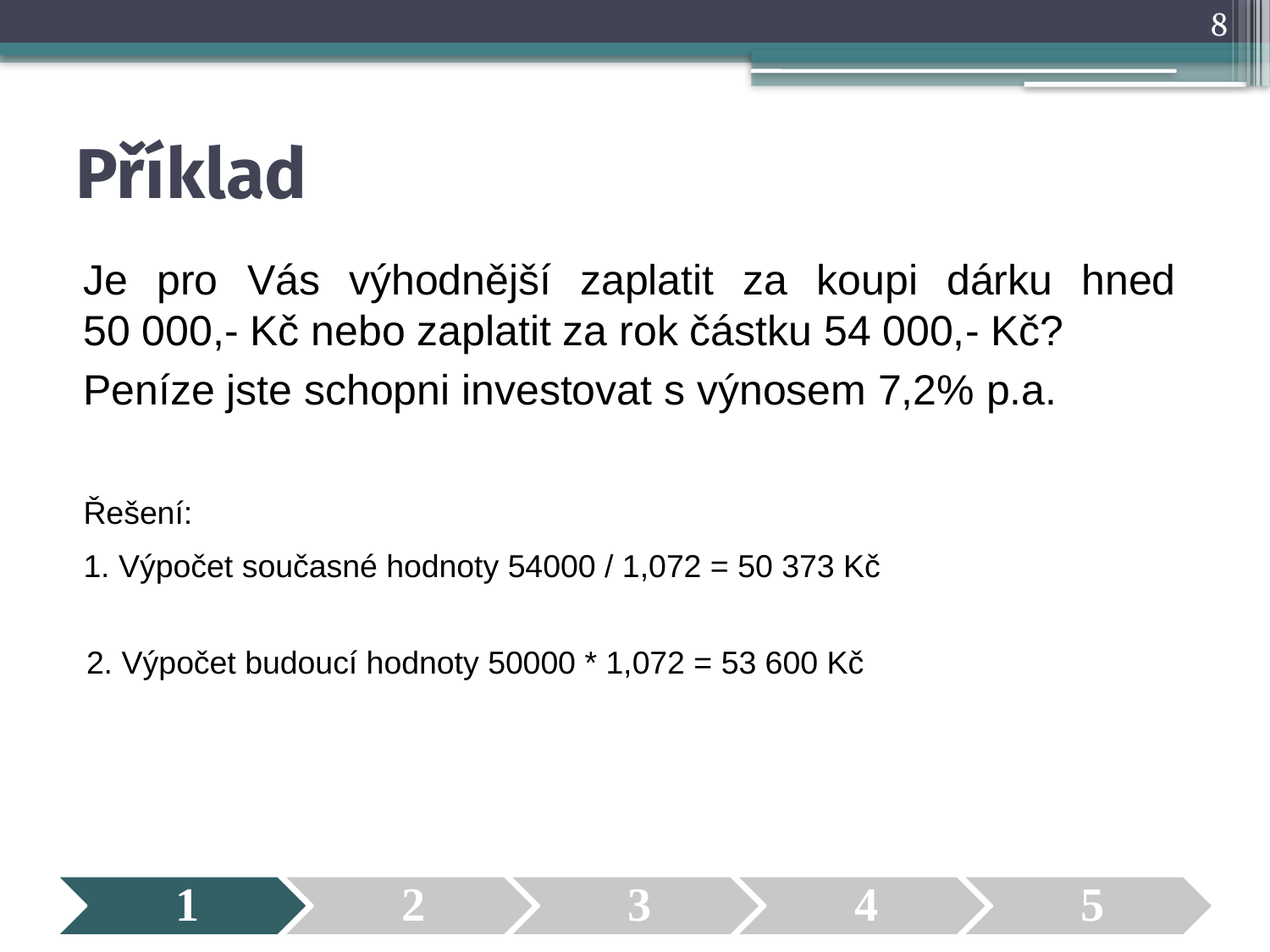

8
# Příklad
Je pro Vás výhodnější zaplatit za koupi dárku hned
50 000,- Kč nebo zaplatit za rok částku 54 000,- Kč?
Peníze jste schopni investovat s výnosem 7,2% p.a.

Řešení:
1. Výpočet současné hodnoty 54000 / 1,072 = 50 373 Kč
2. Výpočet budoucí hodnoty 50000 * 1,072 = 53 600 Kč
1
2
3
4
5